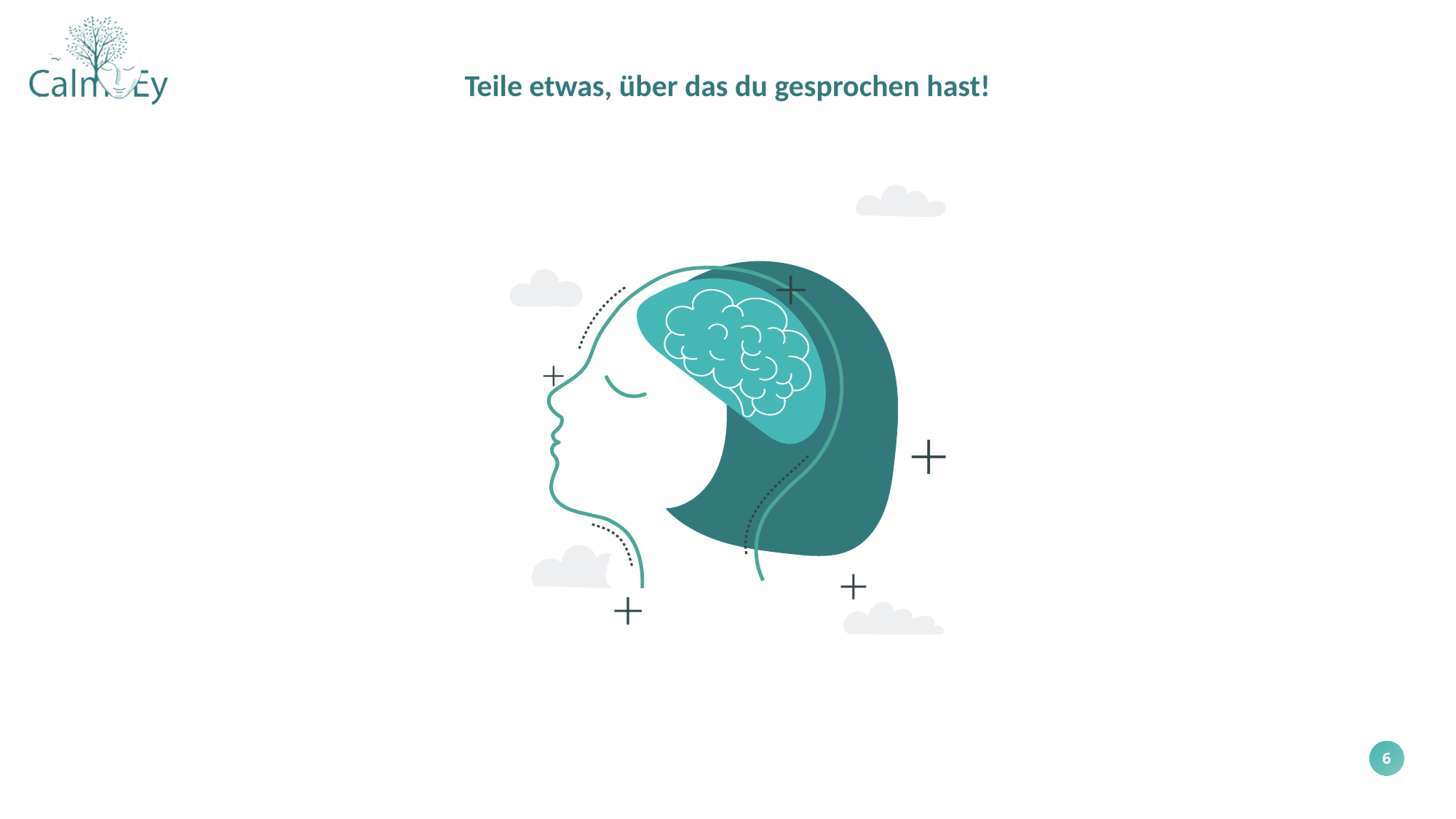

Teile etwas, über das du gesprochen hast!